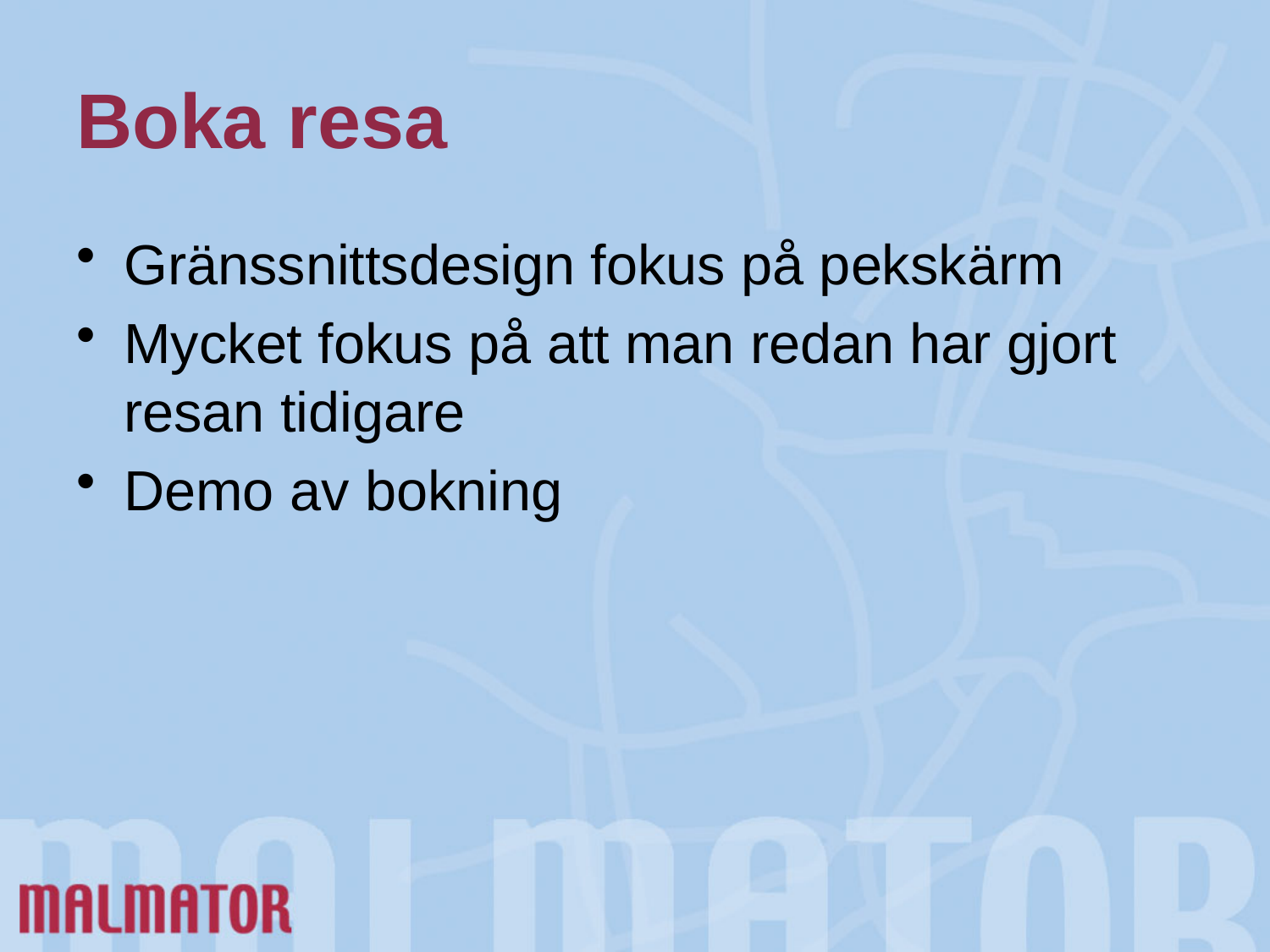

# Boka resa
Gränssnittsdesign fokus på pekskärm
Mycket fokus på att man redan har gjort resan tidigare
Demo av bokning